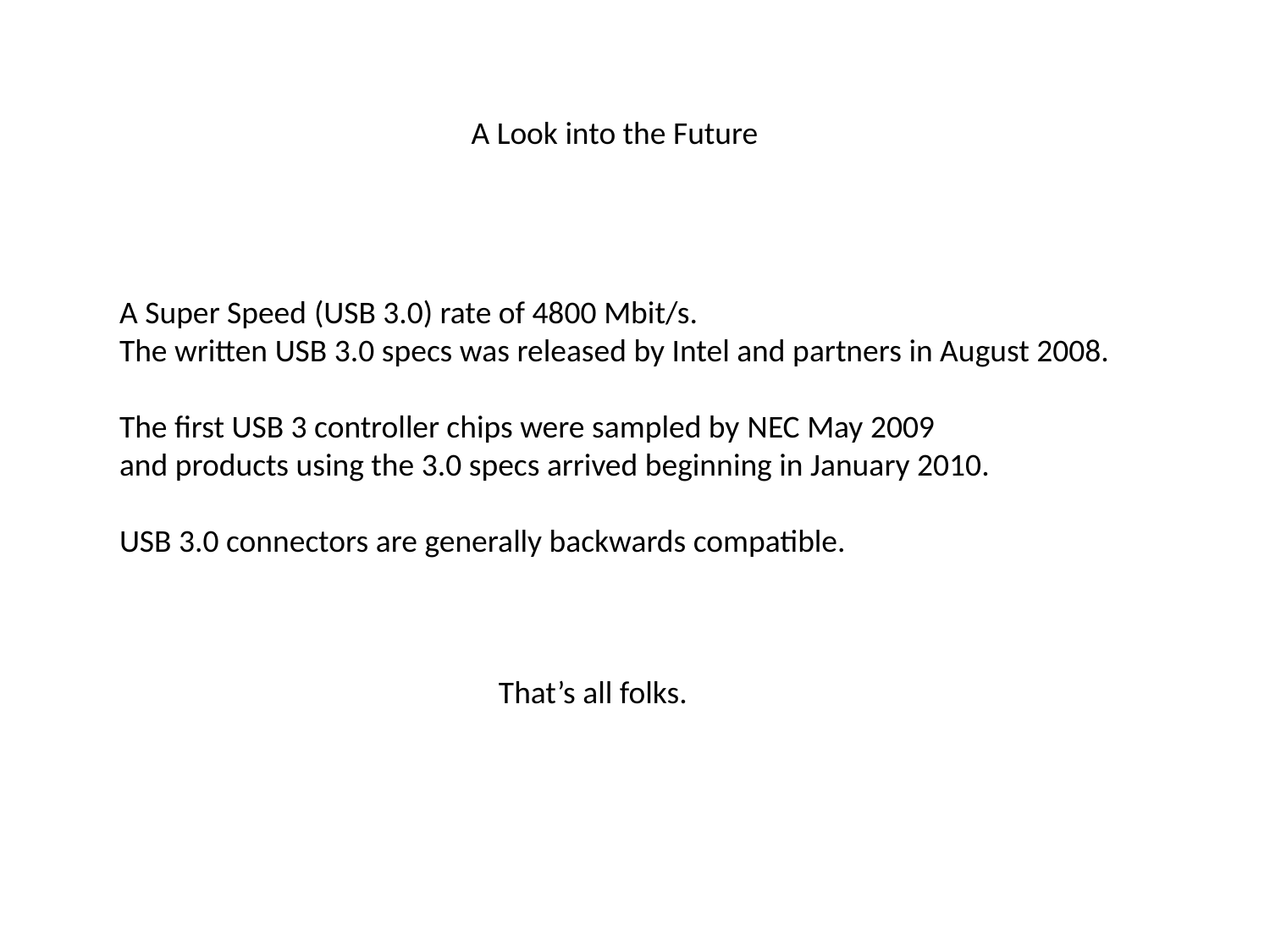

A Look into the Future
A Super Speed (USB 3.0) rate of 4800 Mbit/s.
The written USB 3.0 specs was released by Intel and partners in August 2008.

The first USB 3 controller chips were sampled by NEC May 2009
and products using the 3.0 specs arrived beginning in January 2010.

USB 3.0 connectors are generally backwards compatible.
That’s all folks.